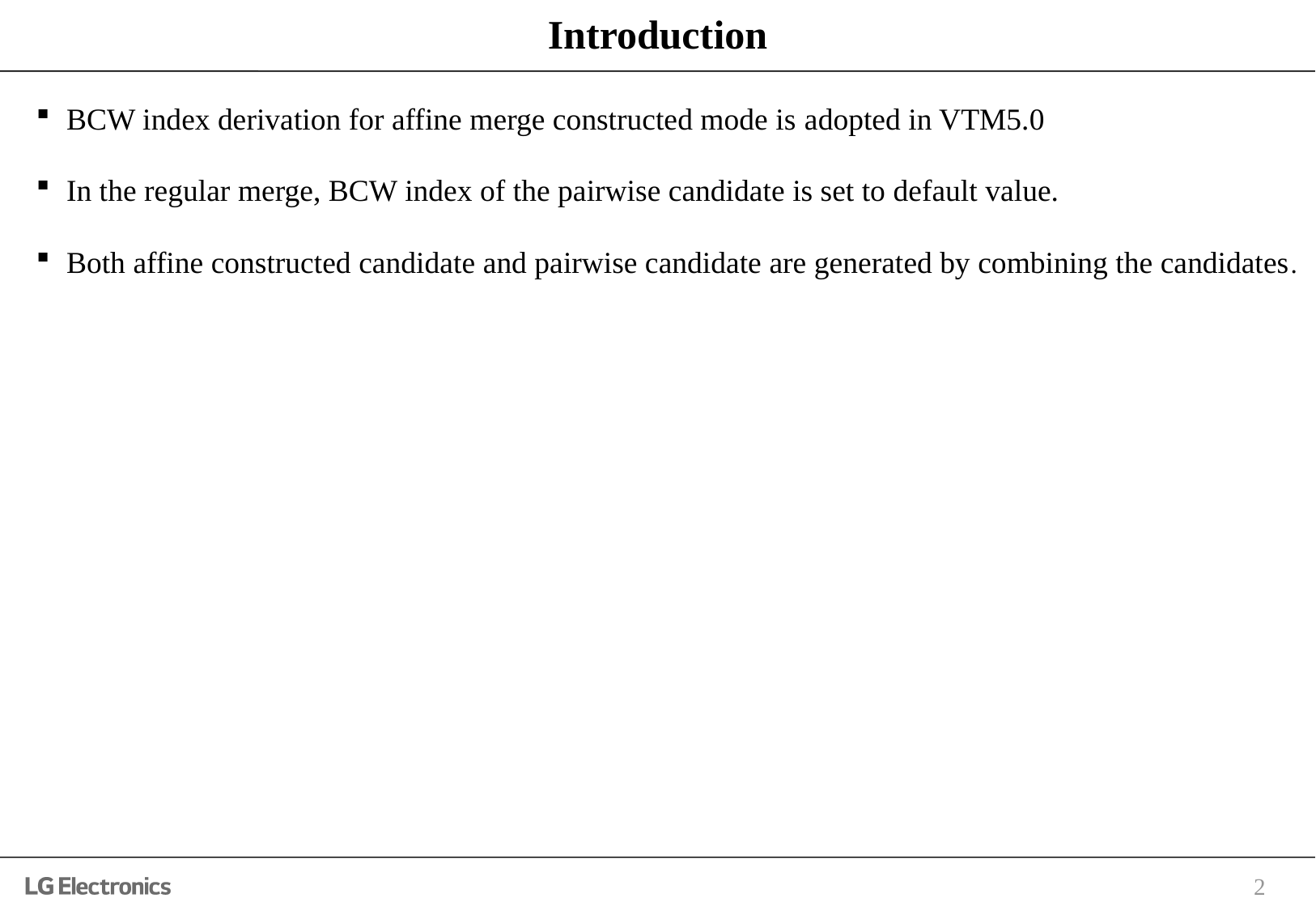

# Introduction
BCW index derivation for affine merge constructed mode is adopted in VTM5.0
In the regular merge, BCW index of the pairwise candidate is set to default value.
Both affine constructed candidate and pairwise candidate are generated by combining the candidates.
2